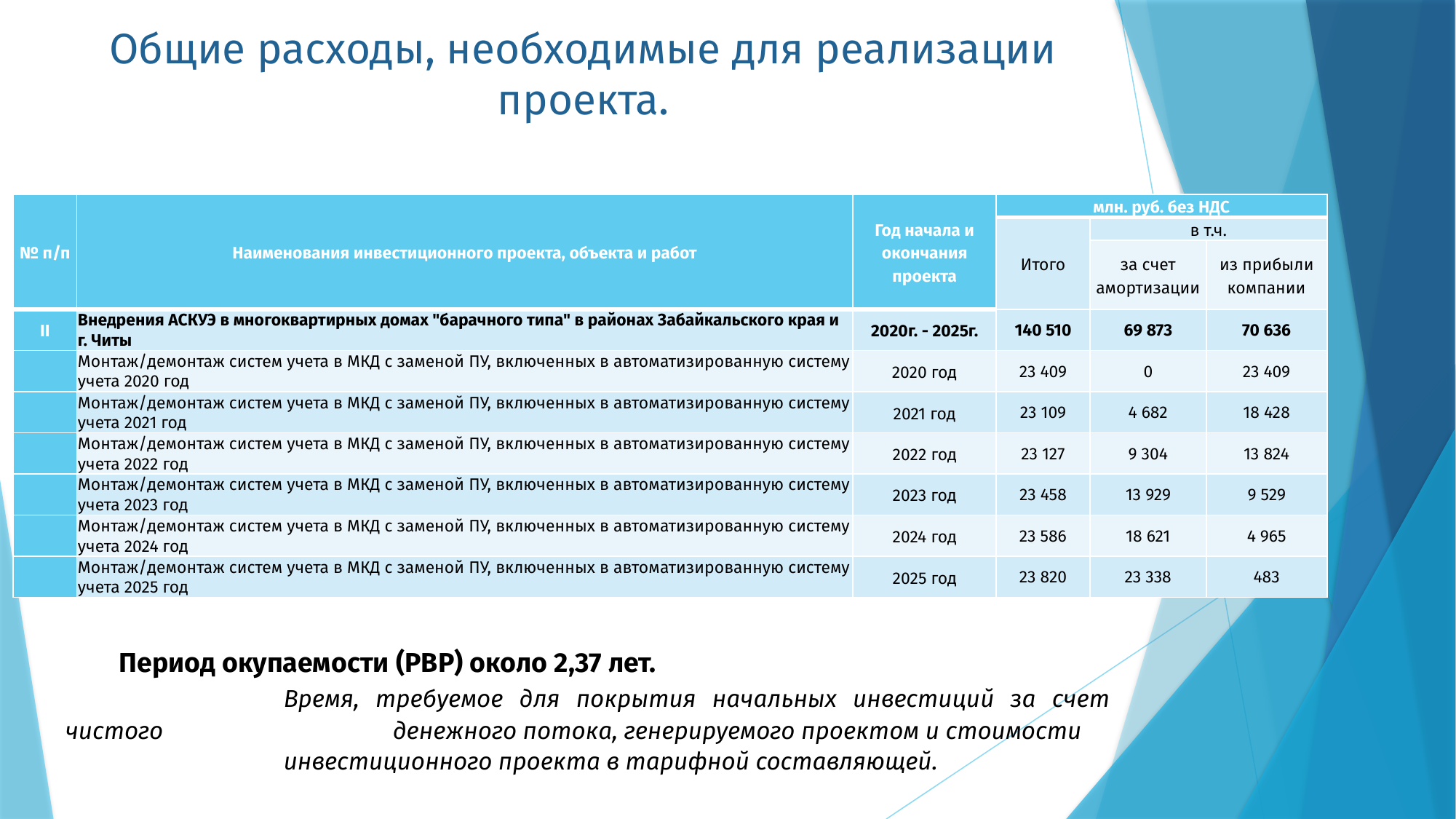

# Общие расходы, необходимые для реализации проекта.
| № п/п | Наименования инвестиционного проекта, объекта и работ | Год начала и окончания проекта | млн. руб. без НДС |  |  |
| --- | --- | --- | --- | --- | --- |
|  |  |  | Итого | в т.ч. |  |
|  |  |  |  | за счет амортизации | из прибыли компании |
| II | Внедрения АСКУЭ в многоквартирных домах "барачного типа" в районах Забайкальского края и г. Читы | 2020г. - 2025г. | 140 510 | 69 873 | 70 636 |
|  | Монтаж/демонтаж систем учета в МКД с заменой ПУ, включенных в автоматизированную систему учета 2020 год | 2020 год | 23 409 | 0 | 23 409 |
|  | Монтаж/демонтаж систем учета в МКД с заменой ПУ, включенных в автоматизированную систему учета 2021 год | 2021 год | 23 109 | 4 682 | 18 428 |
|  | Монтаж/демонтаж систем учета в МКД с заменой ПУ, включенных в автоматизированную систему учета 2022 год | 2022 год | 23 127 | 9 304 | 13 824 |
|  | Монтаж/демонтаж систем учета в МКД с заменой ПУ, включенных в автоматизированную систему учета 2023 год | 2023 год | 23 458 | 13 929 | 9 529 |
|  | Монтаж/демонтаж систем учета в МКД с заменой ПУ, включенных в автоматизированную систему учета 2024 год | 2024 год | 23 586 | 18 621 | 4 965 |
|  | Монтаж/демонтаж систем учета в МКД с заменой ПУ, включенных в автоматизированную систему учета 2025 год | 2025 год | 23 820 | 23 338 | 483 |
Период окупаемости (PBP) около 2,37 лет.
		Время, требуемое для покрытия начальных инвестиций за счет чистого 			денежного потока, генерируемого проектом и стоимости
		инвестиционного проекта в тарифной составляющей.